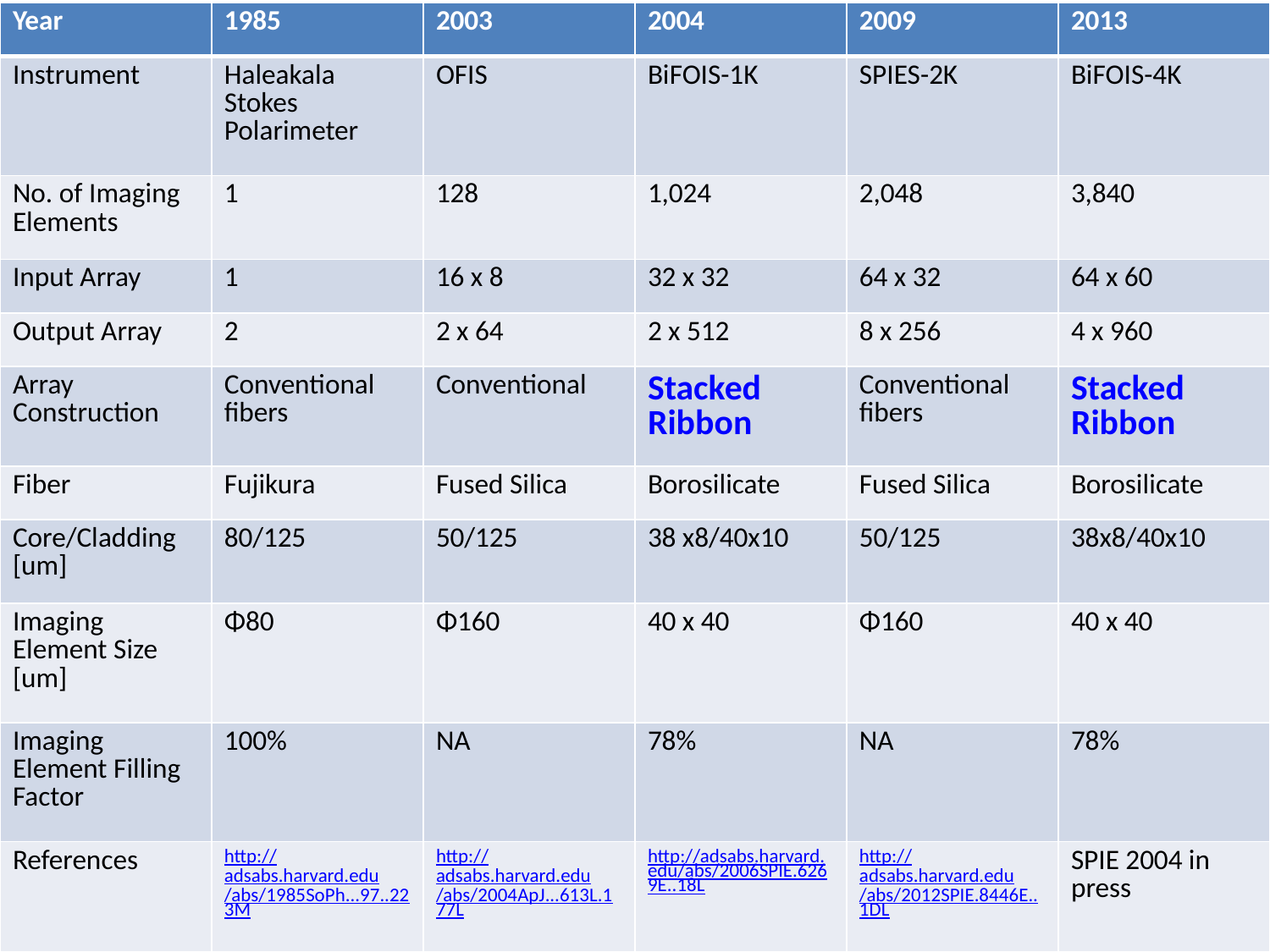

| Year | 1985 | 2003 | 2004 | 2009 | 2013 |
| --- | --- | --- | --- | --- | --- |
| Instrument | Haleakala Stokes Polarimeter | OFIS | BiFOIS-1K | SPIES-2K | BiFOIS-4K |
| No. of Imaging Elements | 1 | 128 | 1,024 | 2,048 | 3,840 |
| Input Array | 1 | 16 x 8 | 32 x 32 | 64 x 32 | 64 x 60 |
| Output Array | 2 | 2 x 64 | 2 x 512 | 8 x 256 | 4 x 960 |
| Array Construction | Conventional fibers | Conventional | Stacked Ribbon | Conventional fibers | Stacked Ribbon |
| Fiber | Fujikura | Fused Silica | Borosilicate | Fused Silica | Borosilicate |
| Core/Cladding [um] | 80/125 | 50/125 | 38 x8/40x10 | 50/125 | 38x8/40x10 |
| Imaging Element Size [um] | Φ80 | Φ160 | 40 x 40 | Φ160 | 40 x 40 |
| Imaging Element Filling Factor | 100% | NA | 78% | NA | 78% |
| References | http://adsabs.harvard.edu/abs/1985SoPh...97..223M | http://adsabs.harvard.edu/abs/2004ApJ...613L.177L | http://adsabs.harvard.edu/abs/2006SPIE.6269E..18L | http://adsabs.harvard.edu/abs/2012SPIE.8446E..1DL | SPIE 2004 in press |
#